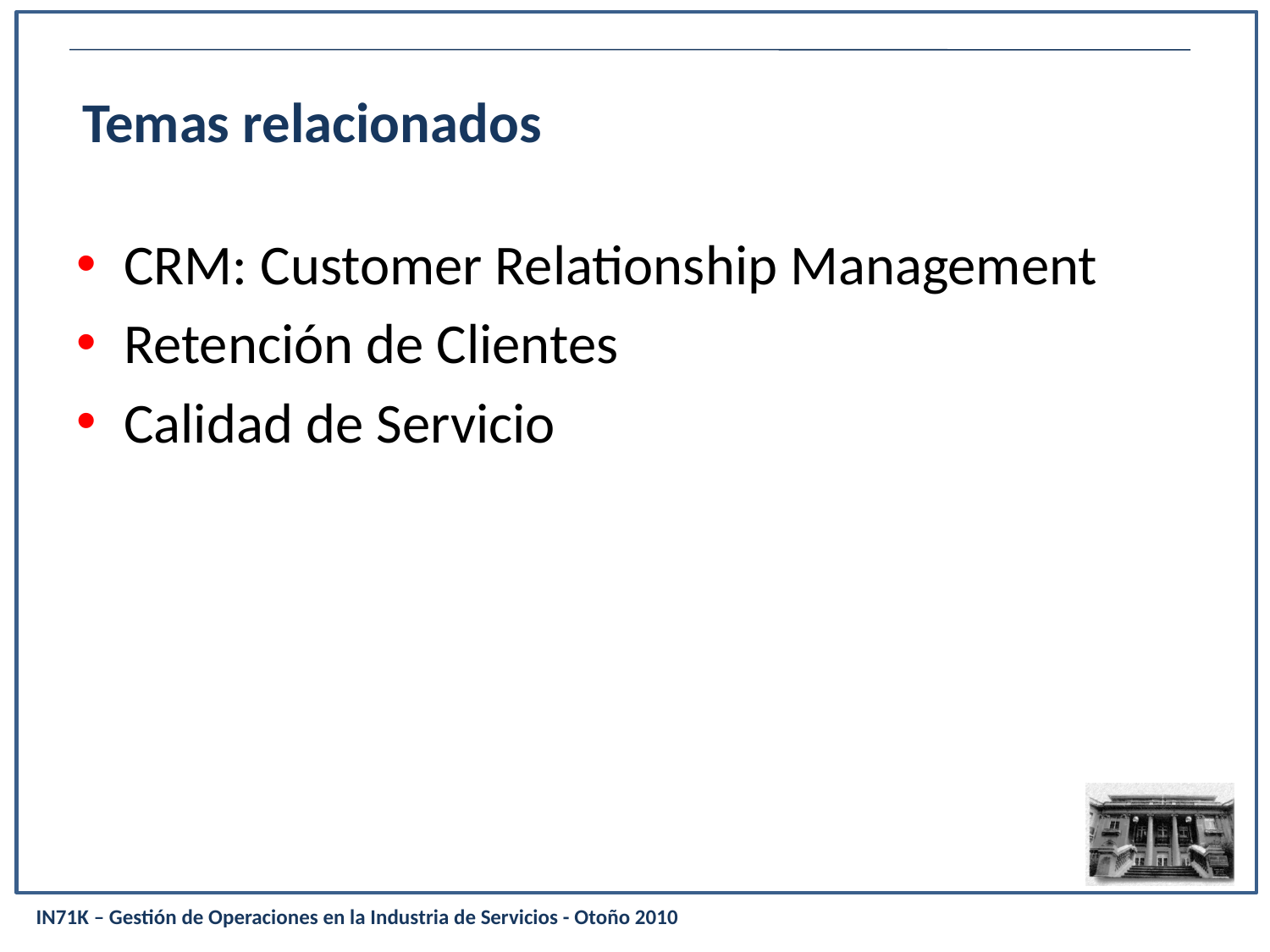

Temas relacionados
CRM: Customer Relationship Management
Retención de Clientes
Calidad de Servicio